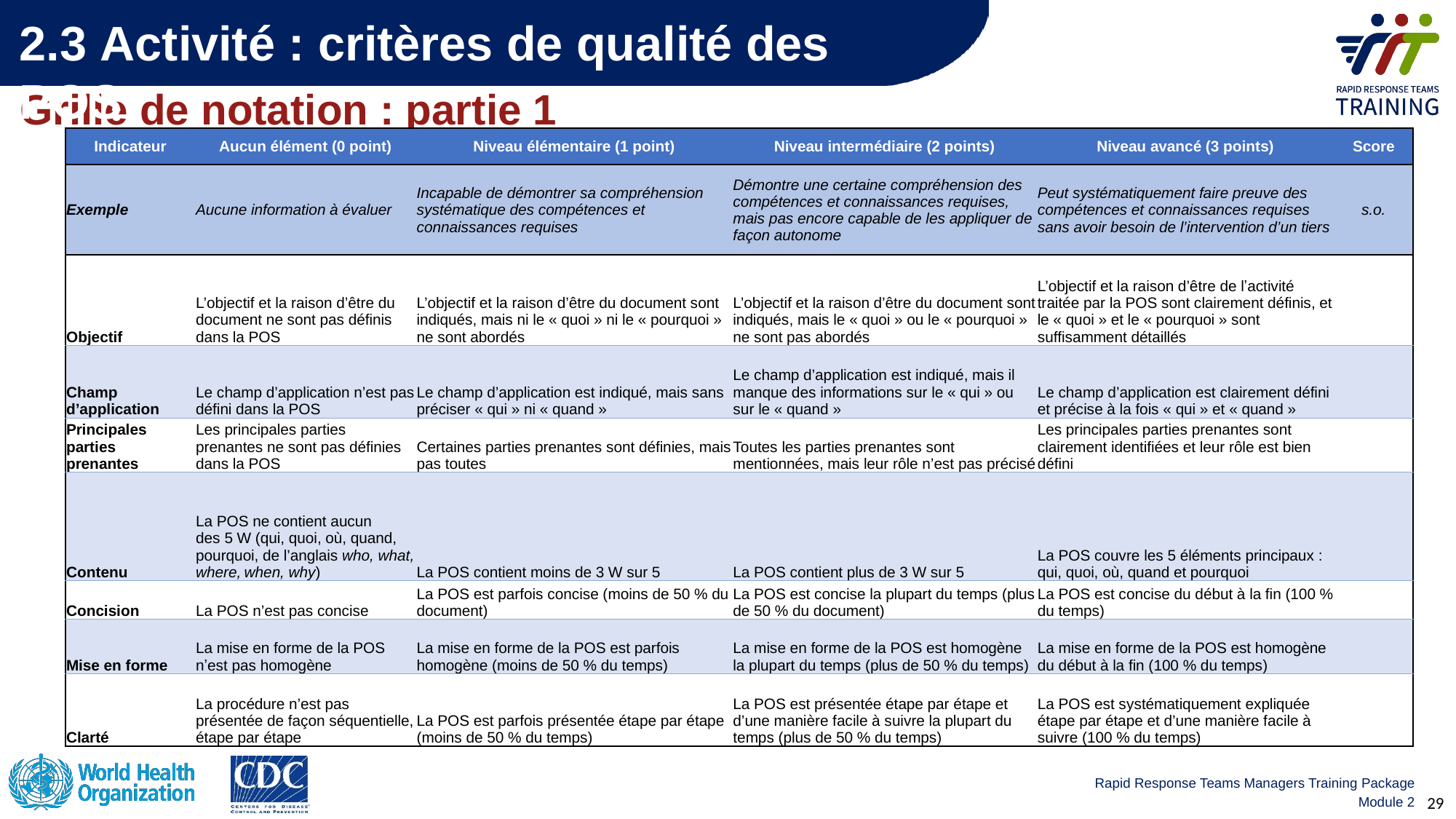

2.3 Activité : critères de qualité des POS
# Grille de notation : partie 1
| Indicateur | Aucun élément (0 point) | Niveau élémentaire (1 point) | Niveau intermédiaire (2 points) | Niveau avancé (3 points) | Score |
| --- | --- | --- | --- | --- | --- |
| Exemple | Aucune information à évaluer | Incapable de démontrer sa compréhension systématique des compétences et connaissances requises | Démontre une certaine compréhension des compétences et connaissances requises, mais pas encore capable de les appliquer de façon autonome | Peut systématiquement faire preuve des compétences et connaissances requises sans avoir besoin de l’intervention d’un tiers | s.o. |
| Objectif | L’objectif et la raison d’être du document ne sont pas définis dans la POS | L’objectif et la raison d’être du document sont indiqués, mais ni le « quoi » ni le « pourquoi » ne sont abordés | L’objectif et la raison d’être du document sont indiqués, mais le « quoi » ou le « pourquoi » ne sont pas abordés | L’objectif et la raison d’être de lʼactivité traitée par la POS sont clairement définis, et le « quoi » et le « pourquoi » sont suffisamment détaillés |  |
| Champ d’application | Le champ d’application n’est pas défini dans la POS | Le champ d’application est indiqué, mais sans préciser « qui » ni « quand » | Le champ d’application est indiqué, mais il manque des informations sur le « qui » ou sur le « quand » | Le champ d’application est clairement défini et précise à la fois « qui » et « quand » |  |
| Principales parties prenantes | Les principales parties prenantes ne sont pas définies dans la POS | Certaines parties prenantes sont définies, mais pas toutes | Toutes les parties prenantes sont mentionnées, mais leur rôle n’est pas précisé | Les principales parties prenantes sont clairement identifiées et leur rôle est bien défini |  |
| Contenu | La POS ne contient aucun des 5 W (qui, quoi, où, quand, pourquoi, de l’anglais who, what, where, when, why) | La POS contient moins de 3 W sur 5 | La POS contient plus de 3 W sur 5 | La POS couvre les 5 éléments principaux : qui, quoi, où, quand et pourquoi |  |
| Concision | La POS n’est pas concise | La POS est parfois concise (moins de 50 % du document) | La POS est concise la plupart du temps (plus de 50 % du document) | La POS est concise du début à la fin (100 % du temps) |  |
| Mise en forme | La mise en forme de la POS nʼest pas homogène | La mise en forme de la POS est parfois homogène (moins de 50 % du temps) | La mise en forme de la POS est homogène la plupart du temps (plus de 50 % du temps) | La mise en forme de la POS est homogène du début à la fin (100 % du temps) |  |
| Clarté | La procédure n’est pas présentée de façon séquentielle, étape par étape | La POS est parfois présentée étape par étape (moins de 50 % du temps) | La POS est présentée étape par étape et d’une manière facile à suivre la plupart du temps (plus de 50 % du temps) | La POS est systématiquement expliquée étape par étape et d’une manière facile à suivre (100 % du temps) |  |
29